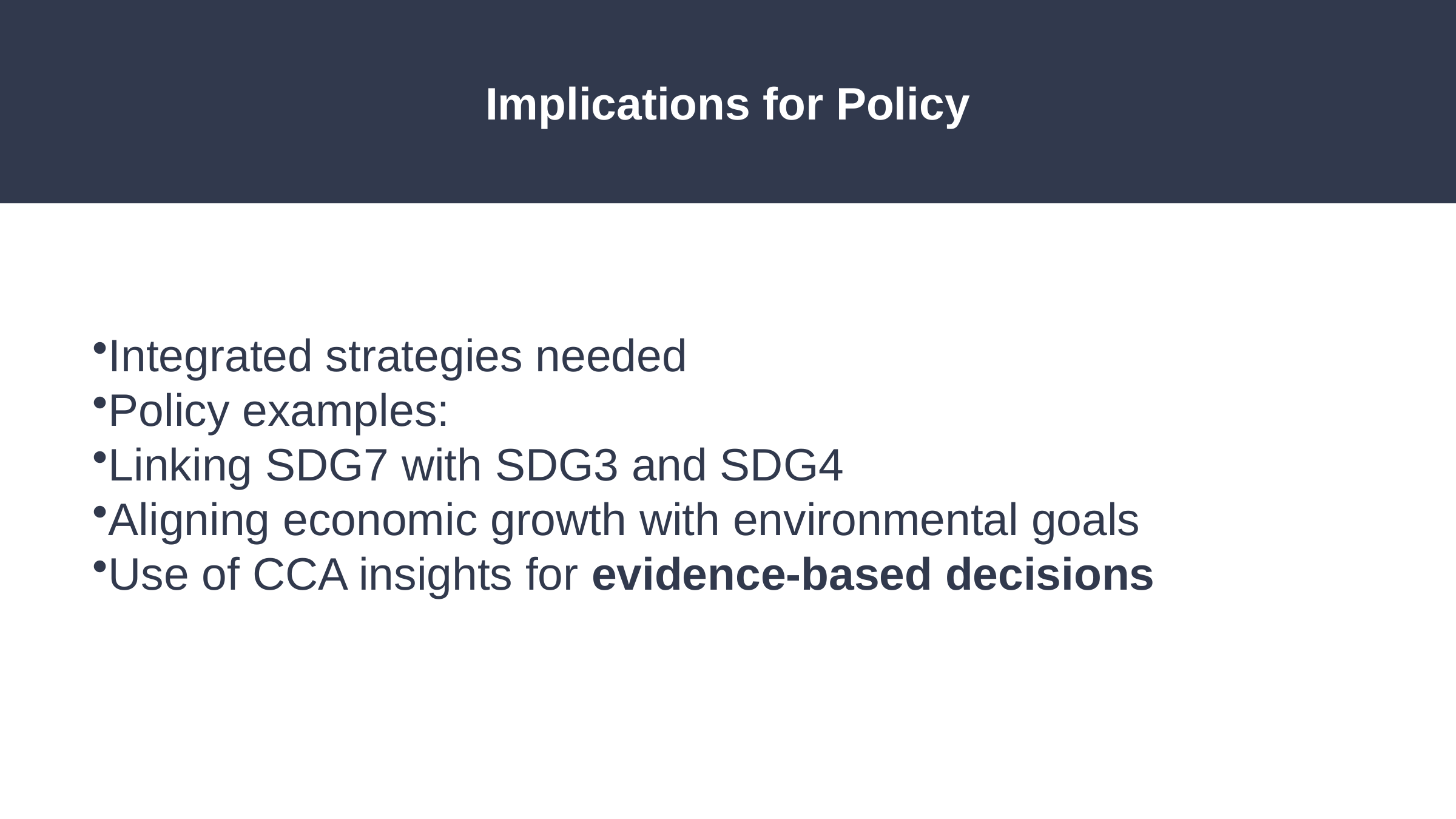

Implications for Policy
Integrated strategies needed
Policy examples:
Linking SDG7 with SDG3 and SDG4
Aligning economic growth with environmental goals
Use of CCA insights for evidence-based decisions